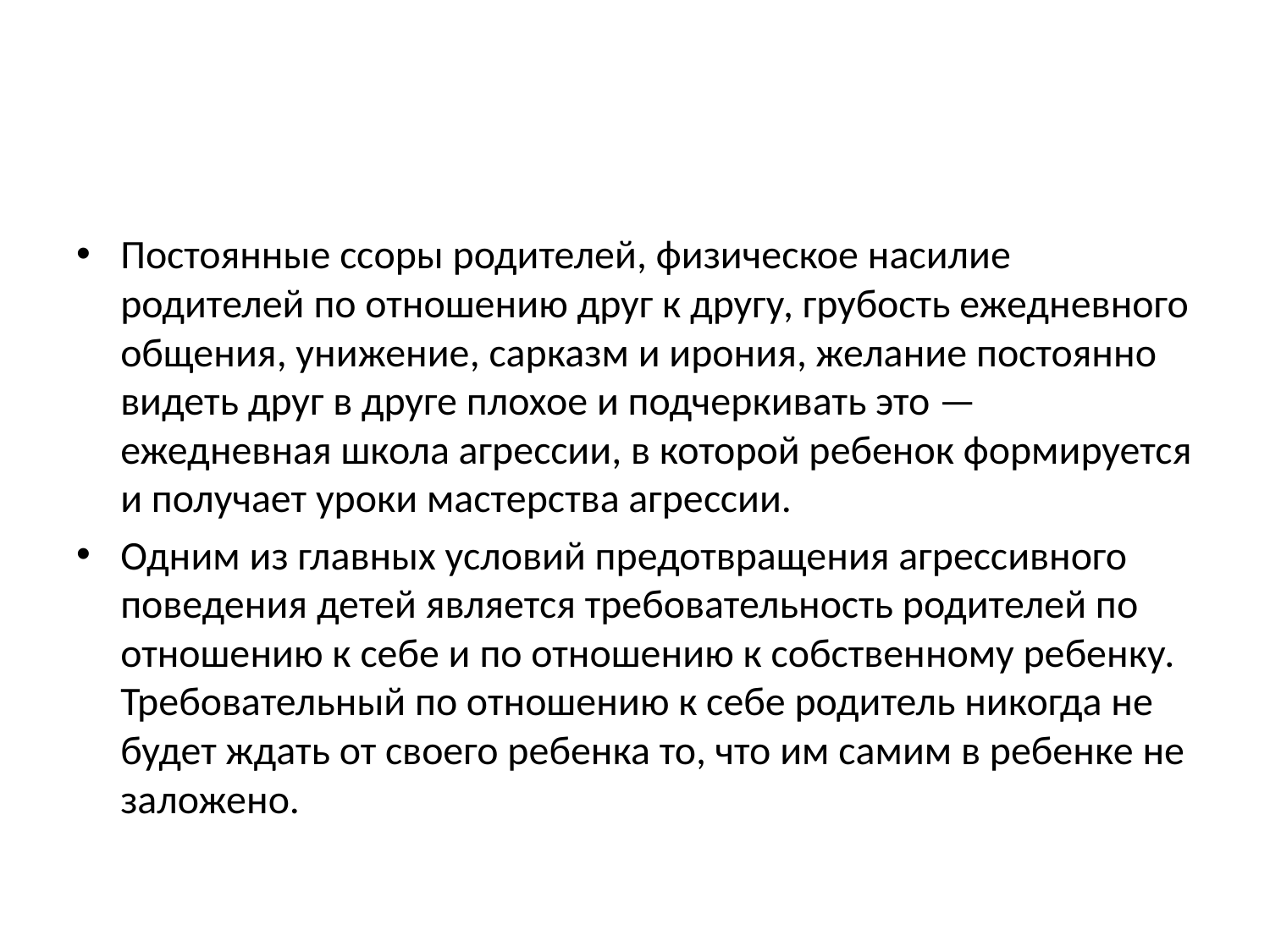

Постоянные ссоры родителей, физическое насилие родителей по отношению друг к другу, грубость ежедневного общения, унижение, сарказм и ирония, желание постоянно видеть друг в друге плохое и подчеркивать это — ежедневная школа агрессии, в которой ребенок формируется и получает уроки мастерства агрессии.
Одним из главных условий предотвращения агрессивного поведения детей является требовательность родителей по отношению к себе и по отношению к собственному ребенку. Требовательный по отношению к себе родитель никогда не будет ждать от своего ребенка то, что им самим в ребенке не заложено.